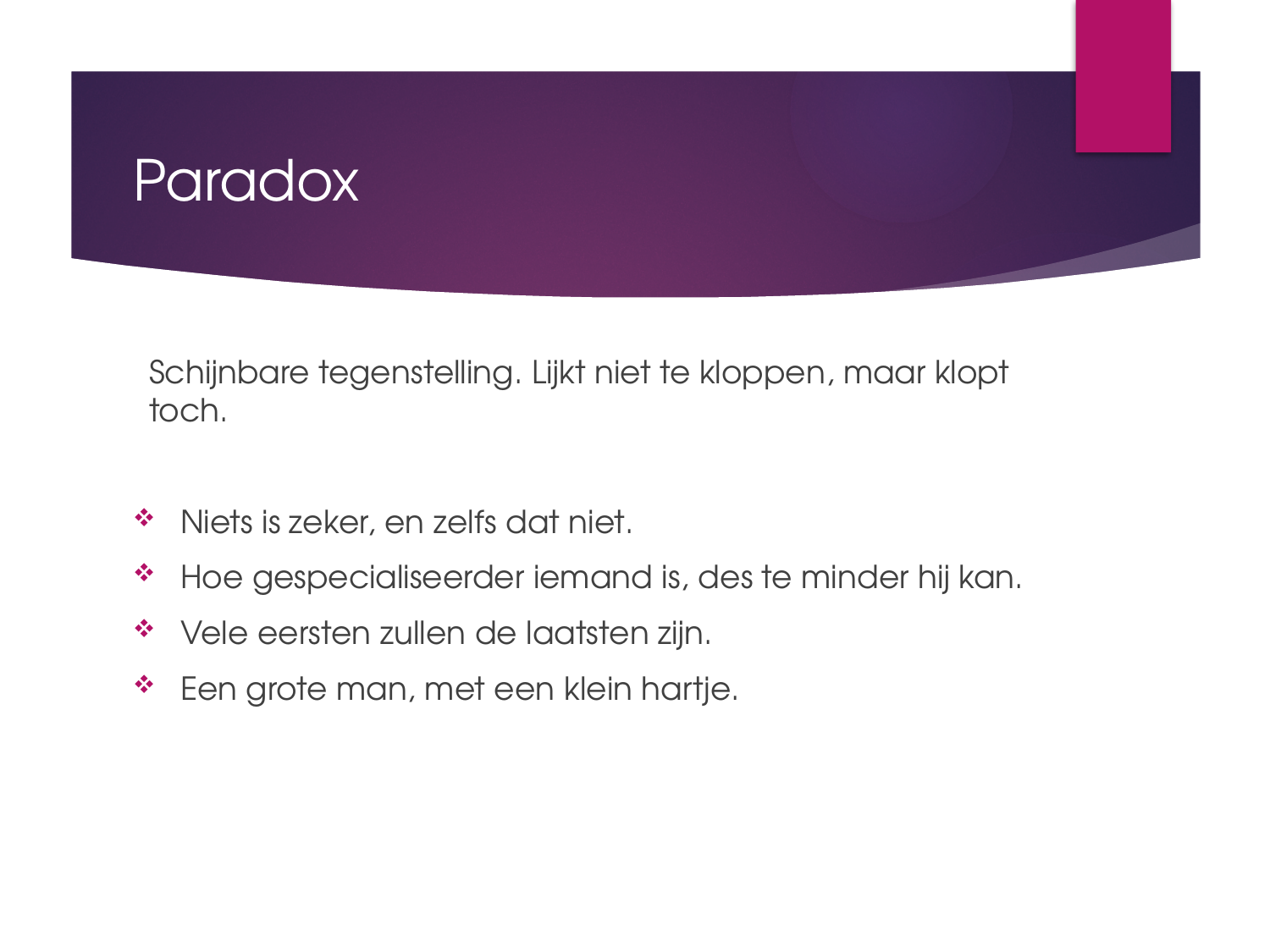

# Paradox
Schijnbare tegenstelling. Lijkt niet te kloppen, maar klopt toch.

Niets is zeker, en zelfs dat niet.
Hoe gespecialiseerder iemand is, des te minder hij kan.
Vele eersten zullen de laatsten zijn.
Een grote man, met een klein hartje.